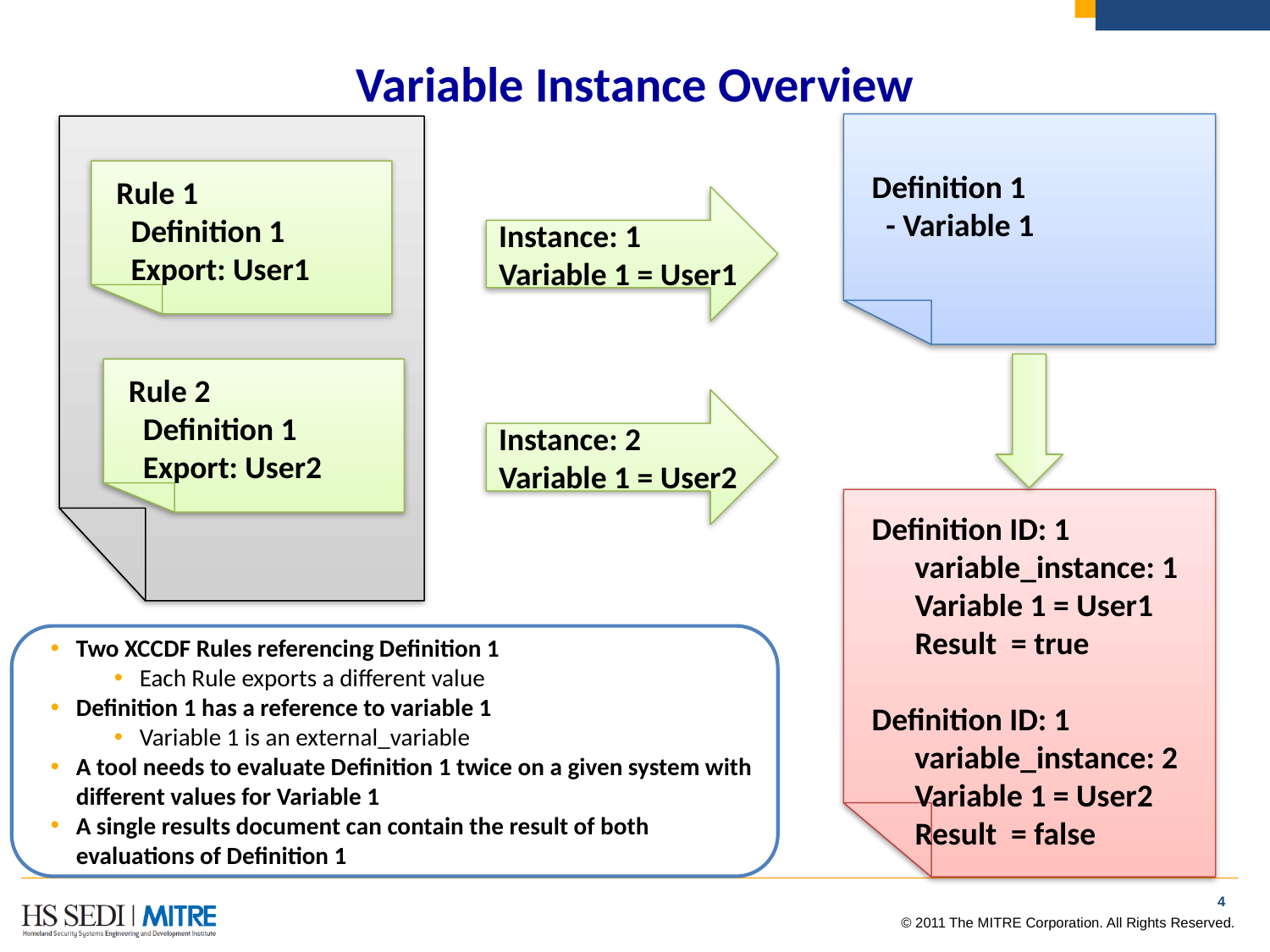

# Variable Instance Overview
Definition 1
  - Variable 1

Rule 1
  Definition 1
  Export: User1
Instance: 1
Variable 1 = User1
Rule 2
  Definition 1
  Export: User2

Instance: 2
Variable 1 = User2
Definition ID: 1
      variable_instance: 1
      Variable 1 = User1
      Result  = true
Definition ID: 1
      variable_instance: 2
      Variable 1 = User2
      Result  = false

Two XCCDF Rules referencing Definition 1
Each Rule exports a different value
Definition 1 has a reference to variable 1
Variable 1 is an external_variable
A tool needs to evaluate Definition 1 twice on a given system with different values for Variable 1
A single results document can contain the result of both evaluations of Definition 1
4